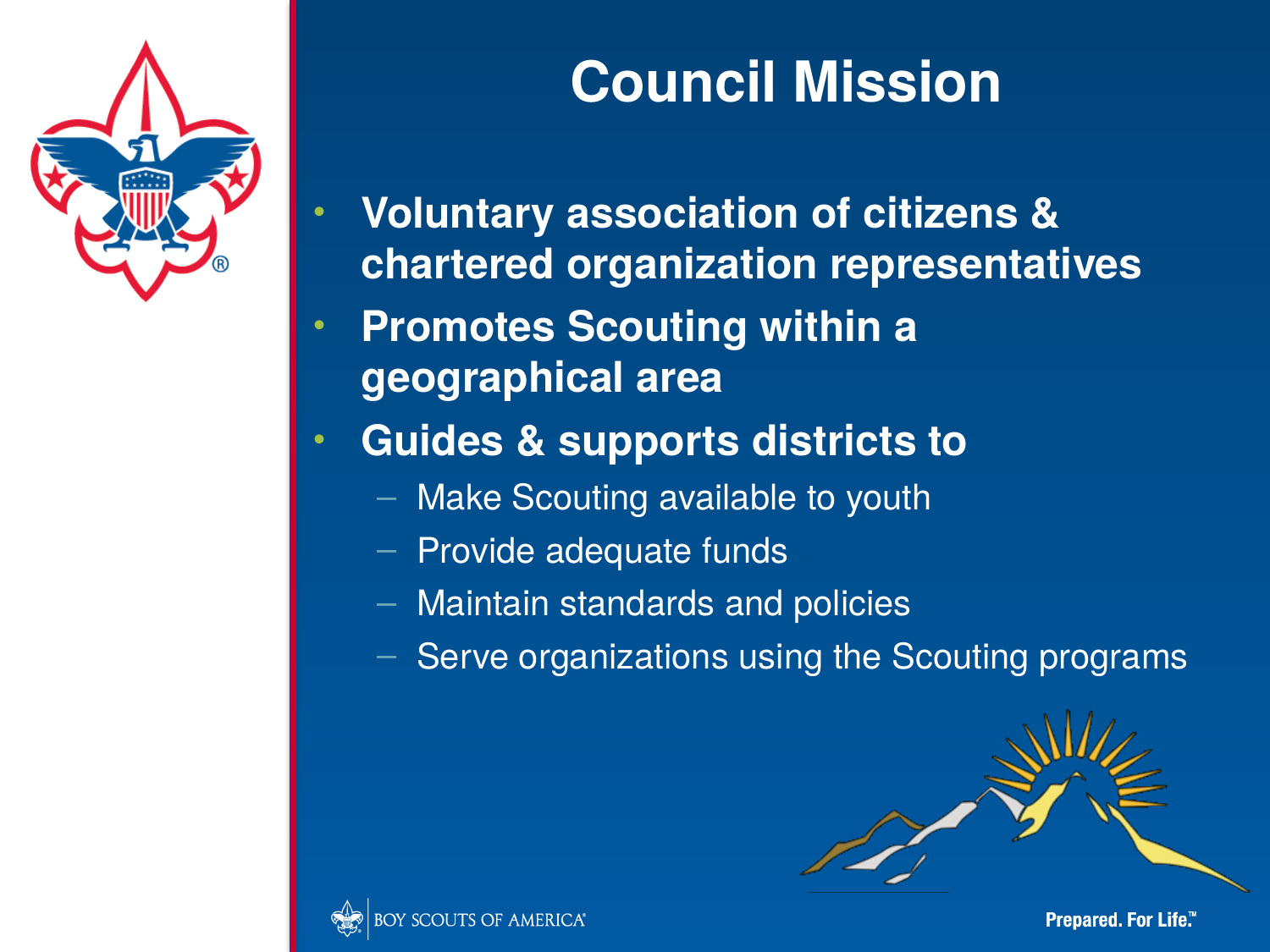

Council Mission
Voluntary association of citizens & chartered organization representatives
Promotes Scouting within a geographical area
Guides & supports districts to
Make Scouting available to youth
Provide adequate funds
Maintain standards and policies
Serve organizations using the Scouting programs